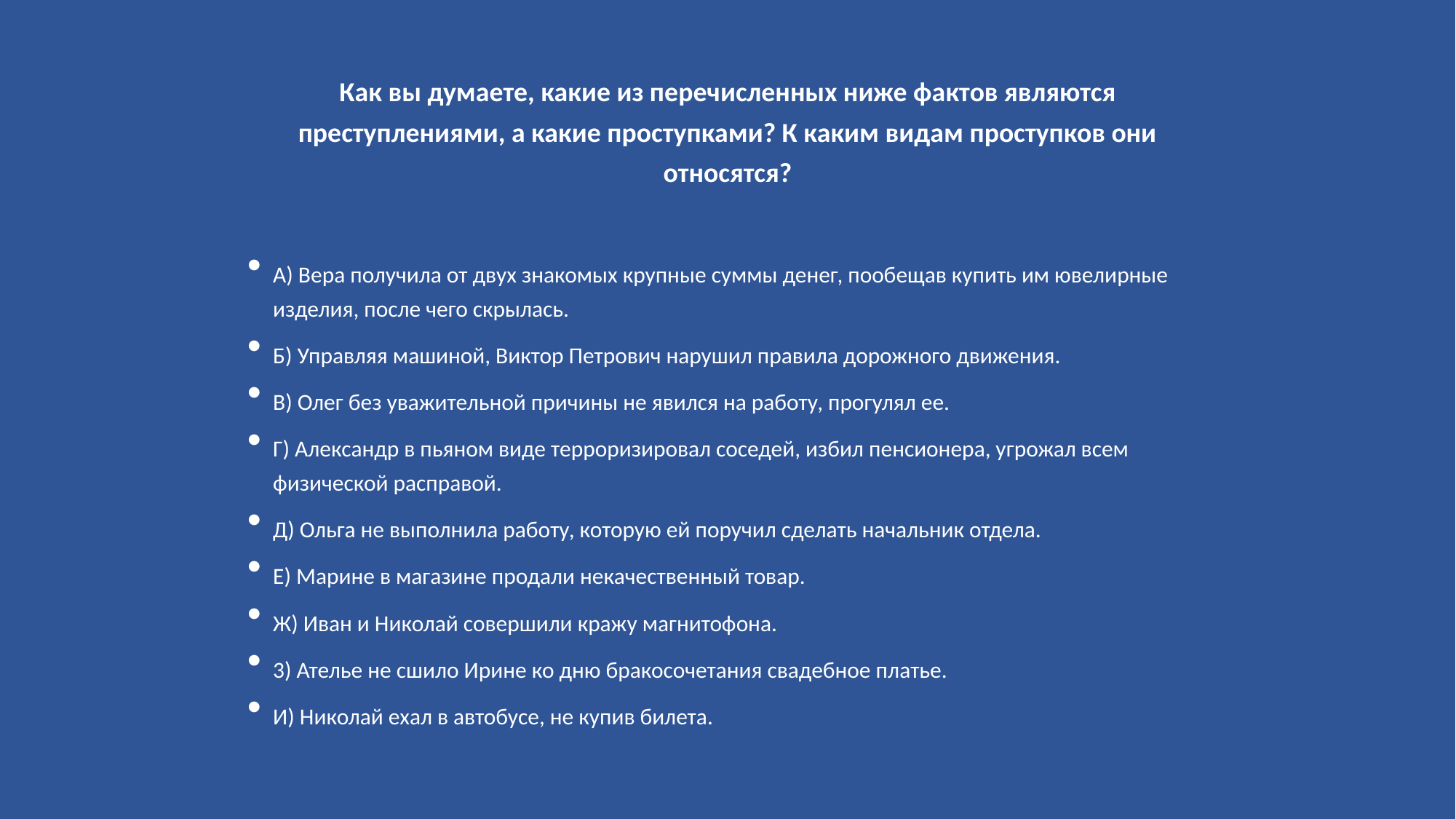

Как вы думаете, какие из перечисленных ниже фактов являются преступлениями, а какие проступками? К каким видам проступков они относятся?

А) Вера получила от двух знакомых крупные суммы денег, пообещав купить им ювелирные изделия, после чего скрылась.
Б) Управляя машиной, Виктор Петрович нарушил правила дорожного движения.
В) Олег без уважительной причины не явился на работу, прогулял ее.
Г) Александр в пьяном виде терроризировал соседей, избил пенсионера, угрожал всем физической расправой.
Д) Ольга не выполнила работу, которую ей поручил сделать начальник отдела.
Е) Марине в магазине продали некачественный товар.
Ж) Иван и Николай совершили кражу магнитофона.
3) Ателье не сшило Ирине ко дню бракосочетания свадебное платье.
И) Николай ехал в автобусе, не купив билета.